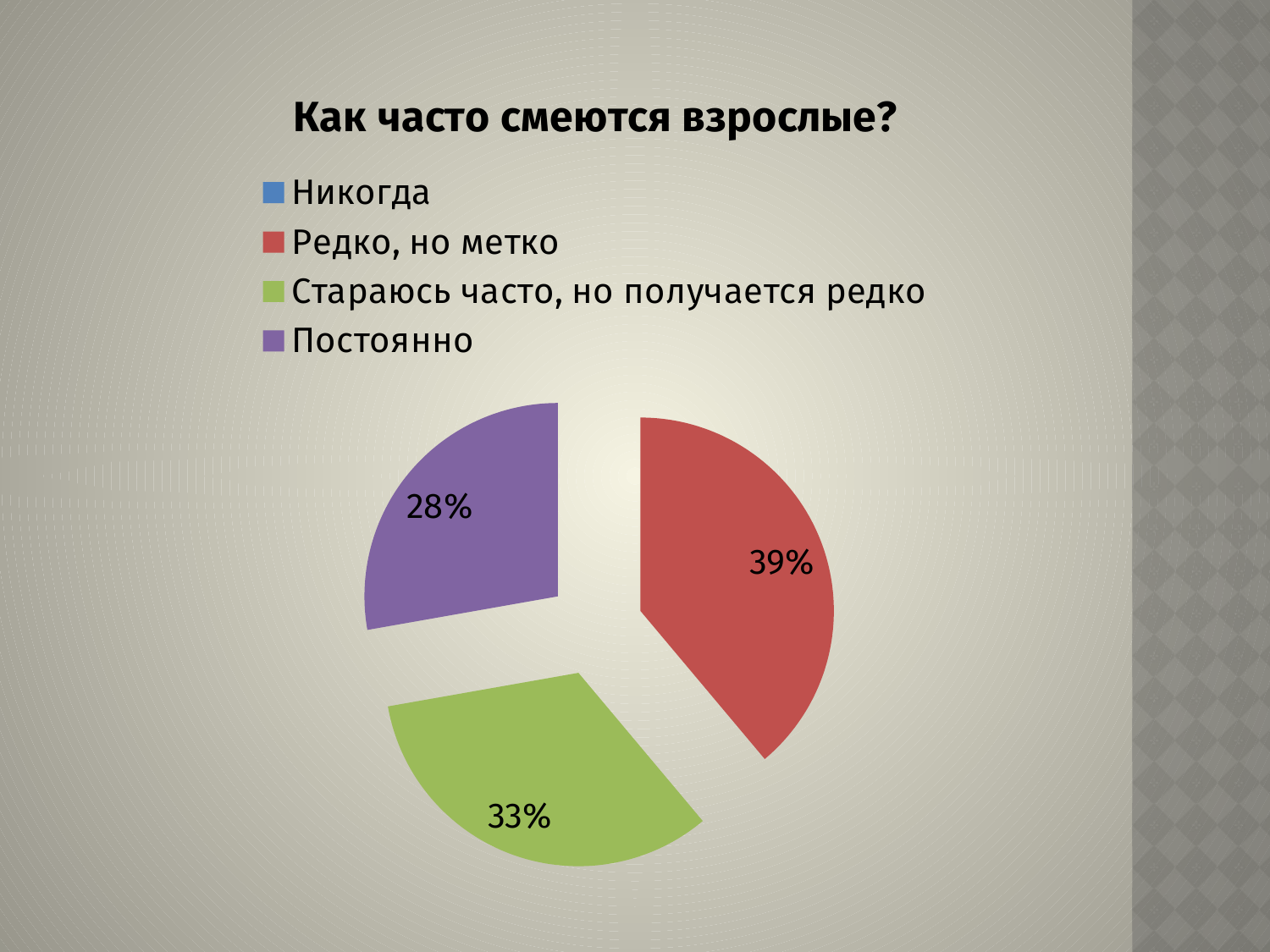

### Chart: Как часто смеются взрослые?

| Category | Как часто смеются взрослые | Ряд 2 | Ряд 3 |
|---|---|---|---|
| Никогда | 0.0 | 2.4 | 2.0 |
| Редко, но метко | 7.0 | 4.4 | 2.0 |
| Стараюсь часто, но получается редко | 6.0 | 1.8 | 3.0 |
| Постоянно | 5.0 | 2.8 | 5.0 |